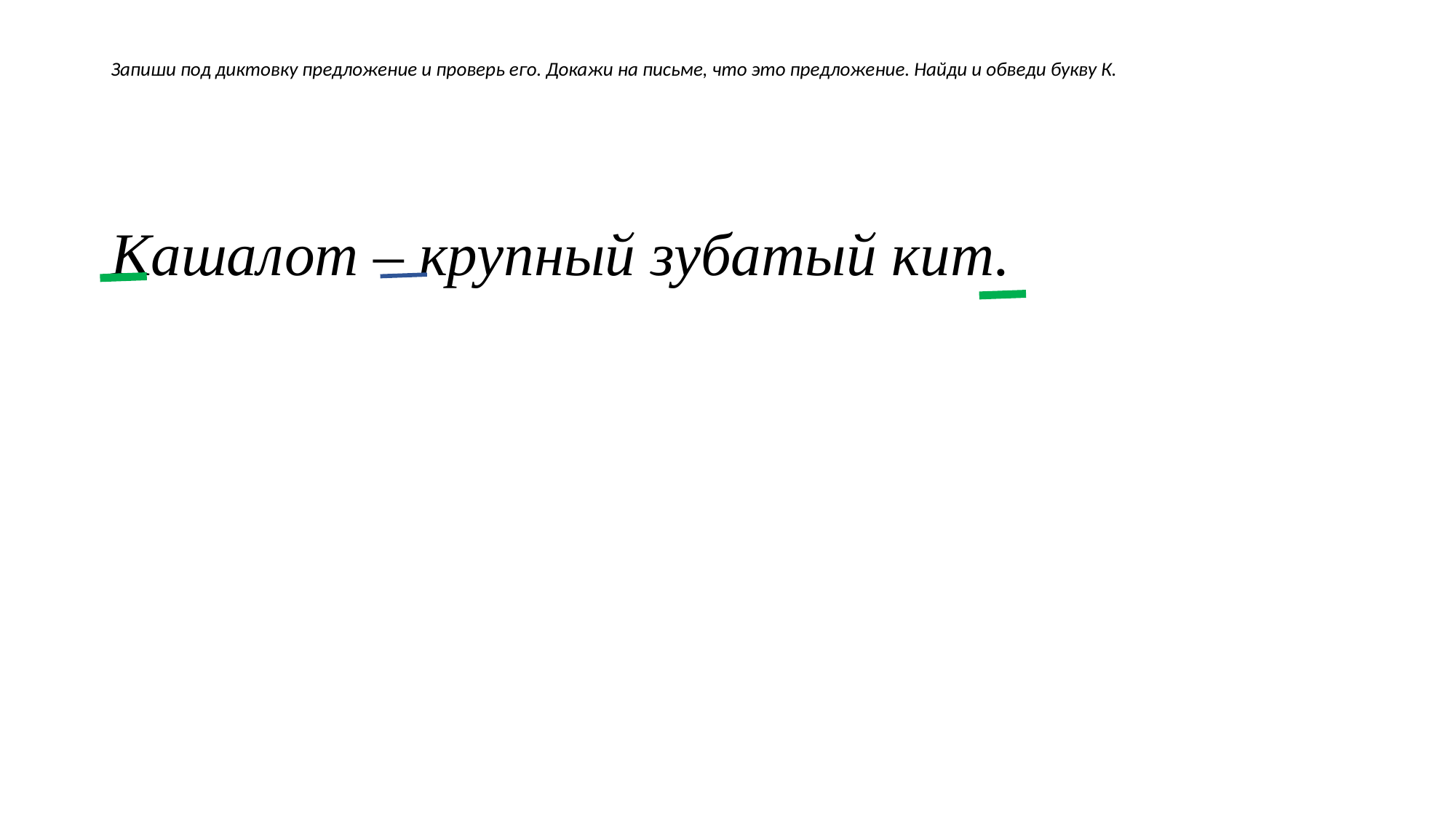

# Запиши под диктовку предложение и проверь его. Докажи на письме, что это предложение. Найди и обведи букву К.
Кашалот – крупный зубатый кит.